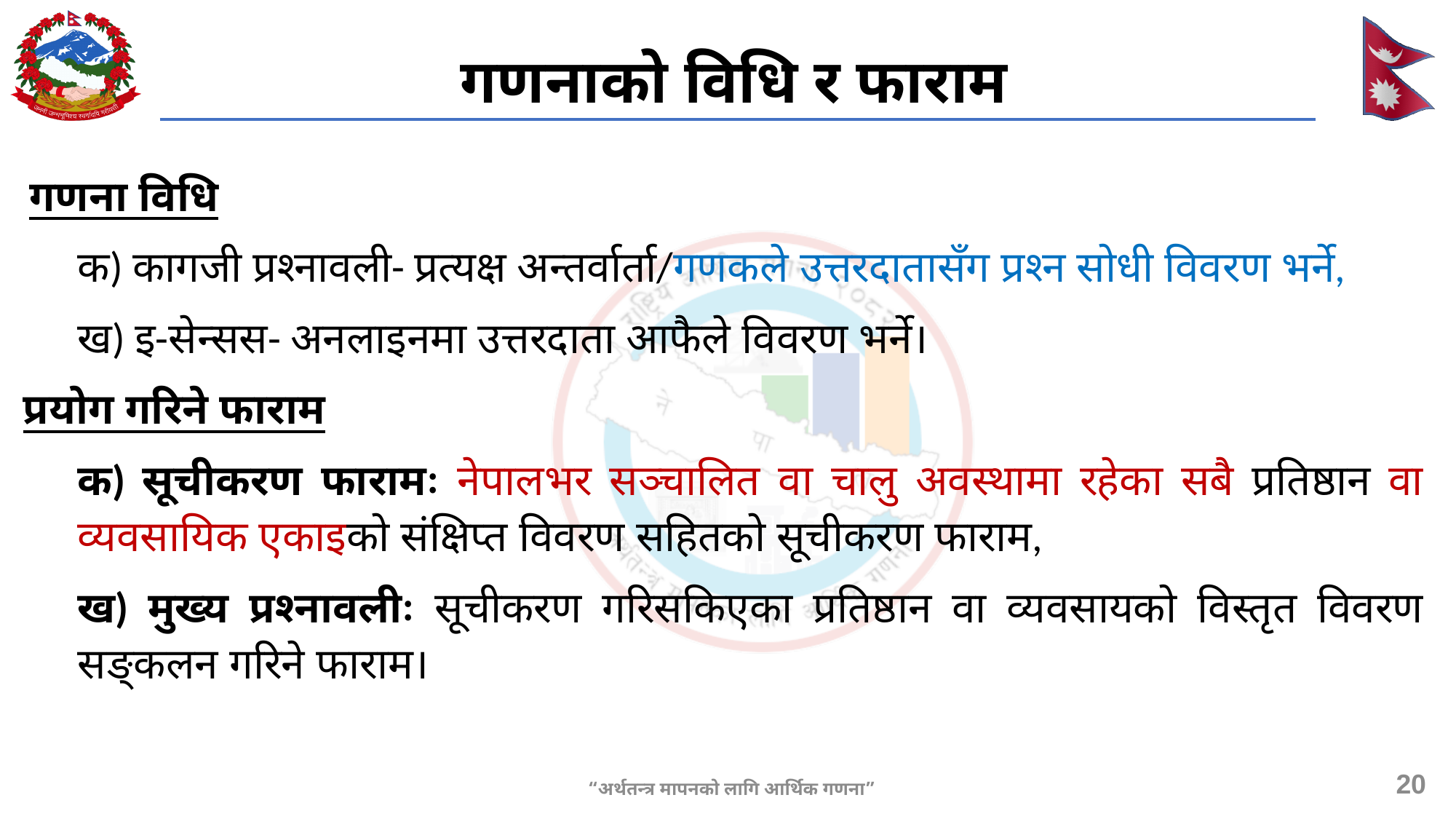

# गणनाको विधि र फाराम
गणना विधि
क) कागजी प्रश्नावली- प्रत्यक्ष अन्तर्वार्ता/गणकले उत्तरदातासँग प्रश्न सोधी विवरण भर्ने,
ख) इ-सेन्सस- अनलाइनमा उत्तरदाता आफैले विवरण भर्ने।
प्रयोग गरिने फाराम
क) सूचीकरण फारामः नेपालभर सञ्चालित वा चालु अवस्थामा रहेका सबै प्रतिष्ठान वा व्यवसायिक एकाइको संक्षिप्त विवरण सहितको सूचीकरण फाराम,
ख) मुख्य प्रश्नावलीः सूचीकरण गरिसकिएका प्रतिष्ठान वा व्यवसायको विस्तृत विवरण सङ्कलन गरिने फाराम।

20
“अर्थतन्त्र मापनको लागि आर्थिक गणना”